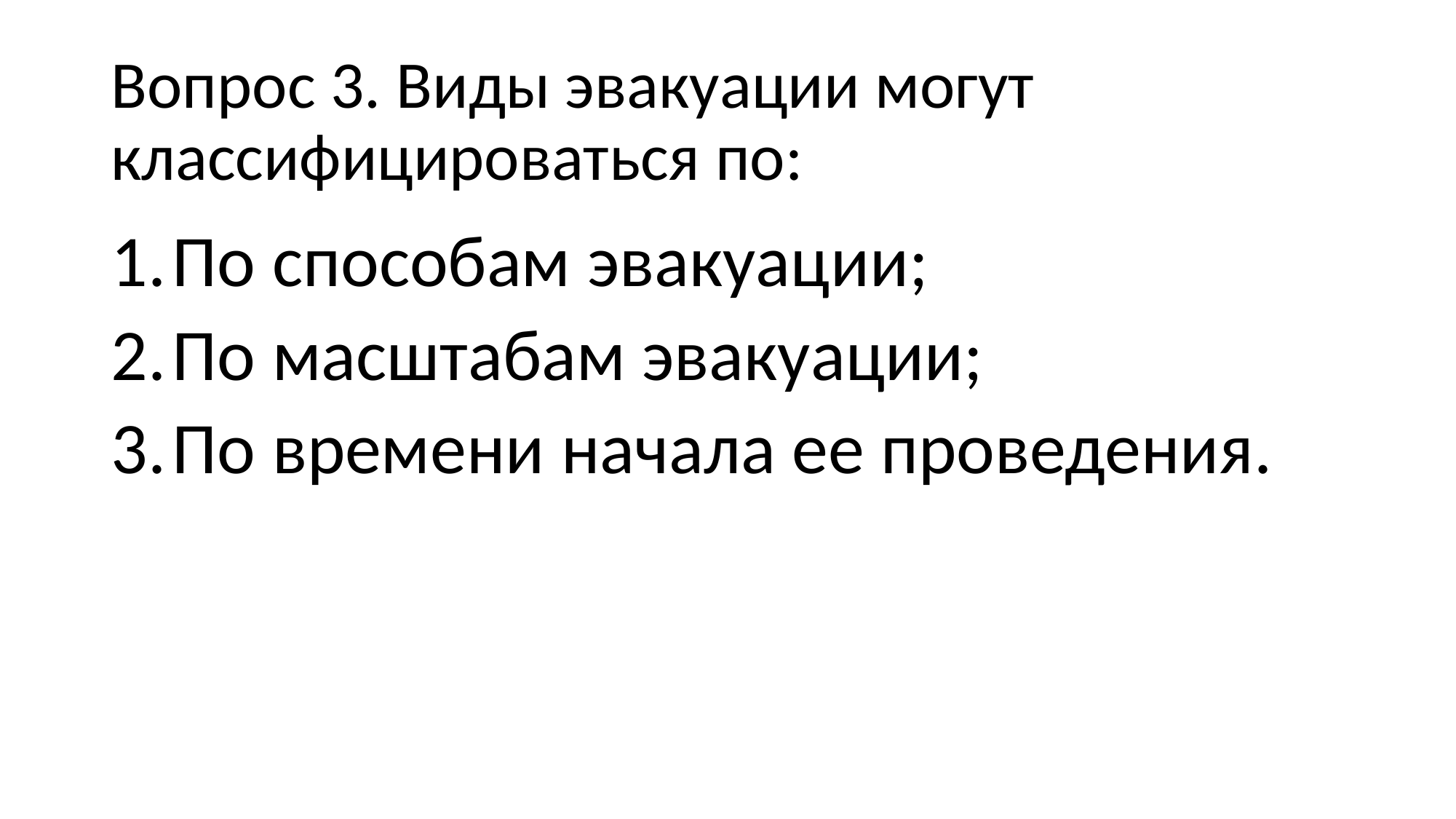

# Вопрос 3. Виды эвакуации могут классифицироваться по:
По способам эвакуации;
По масштабам эвакуации;
По времени начала ее проведения.